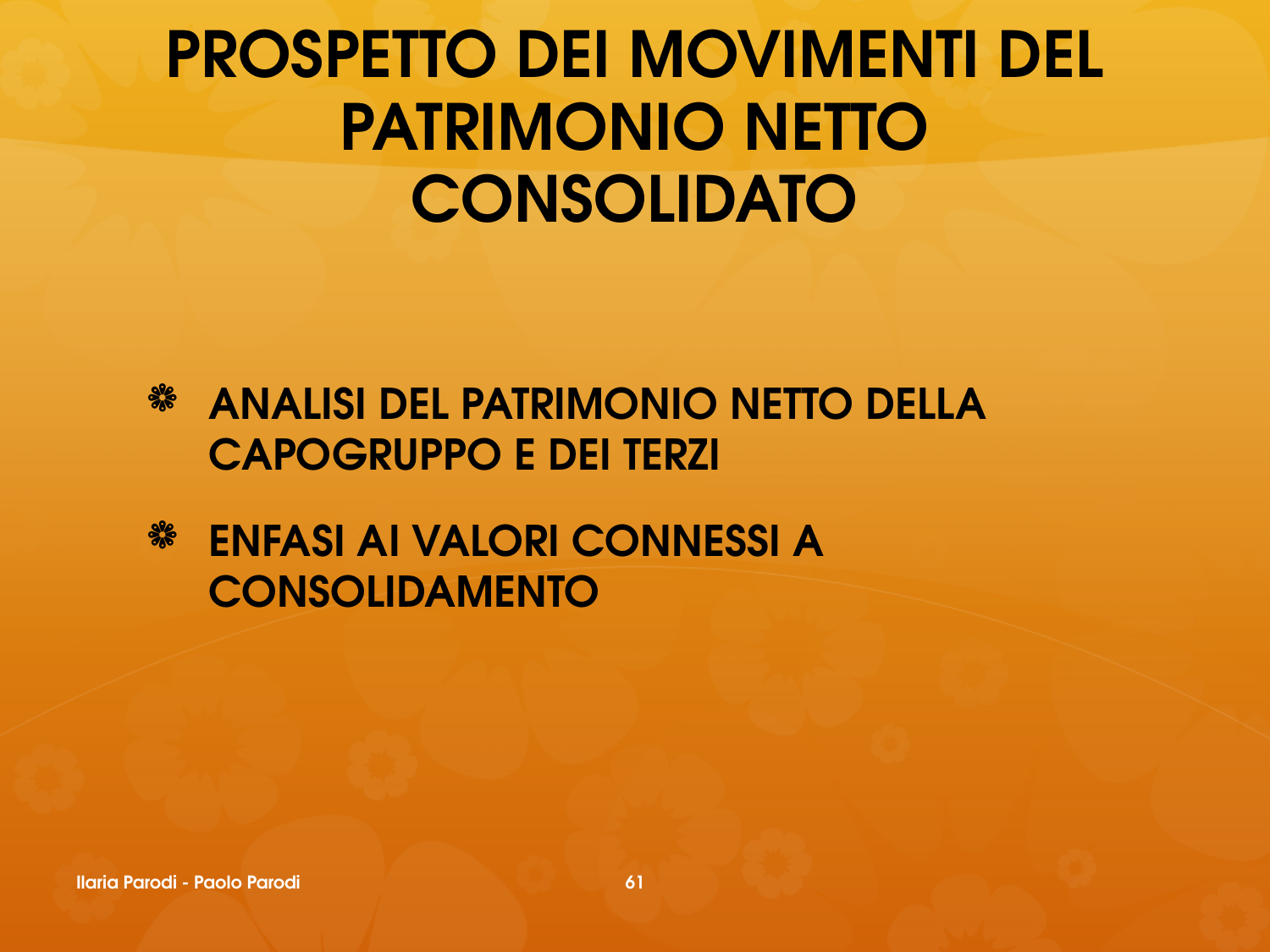

# PROSPETTO DEI MOVIMENTI DEL PATRIMONIO NETTO CONSOLIDATO
ANALISI DEL PATRIMONIO NETTO DELLA CAPOGRUPPO E DEI TERZI
ENFASI AI VALORI CONNESSI A CONSOLIDAMENTO
Ilaria Parodi - Paolo Parodi
61